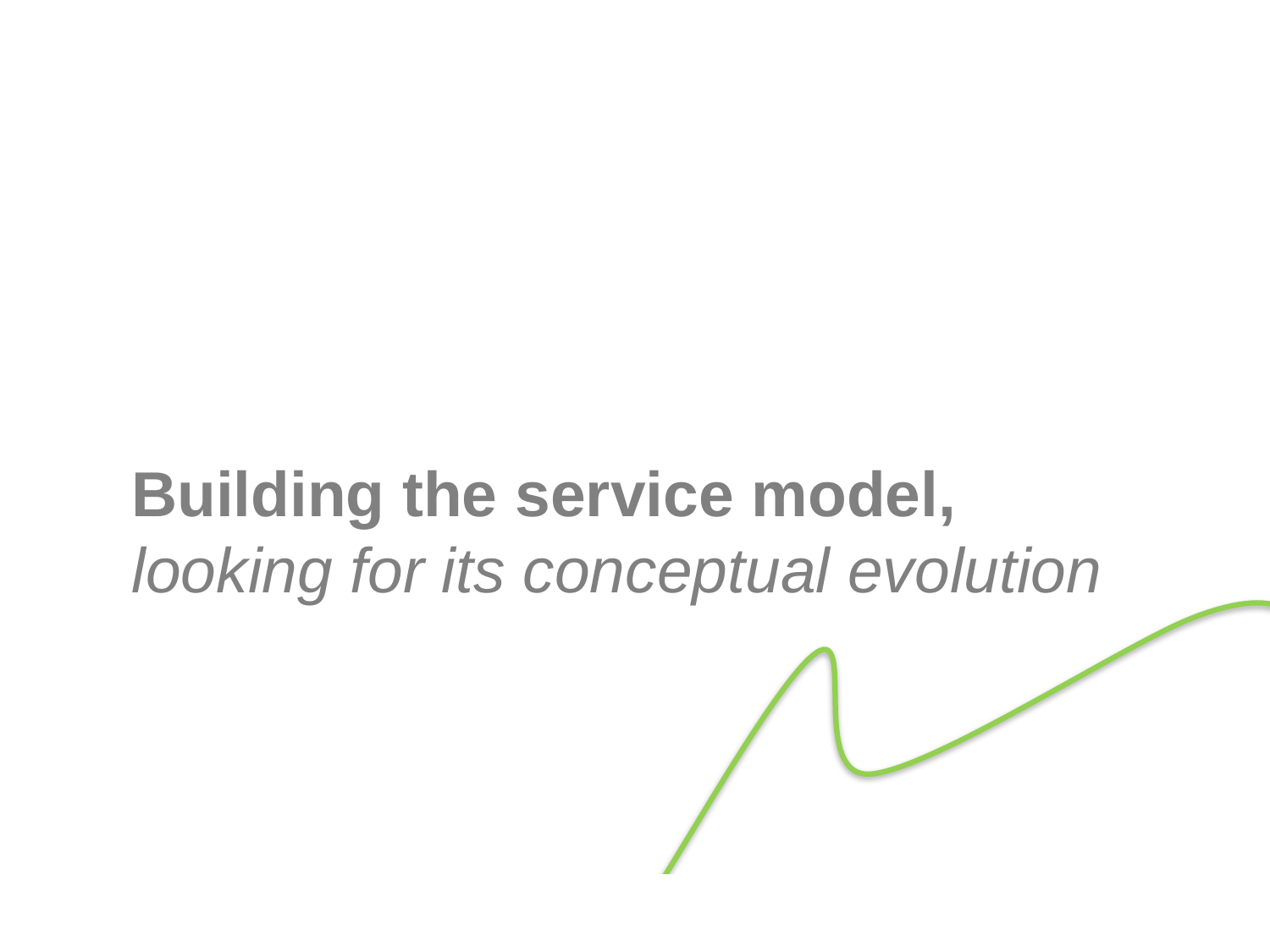

2a.
Building the service model,
looking for its conceptual evolution